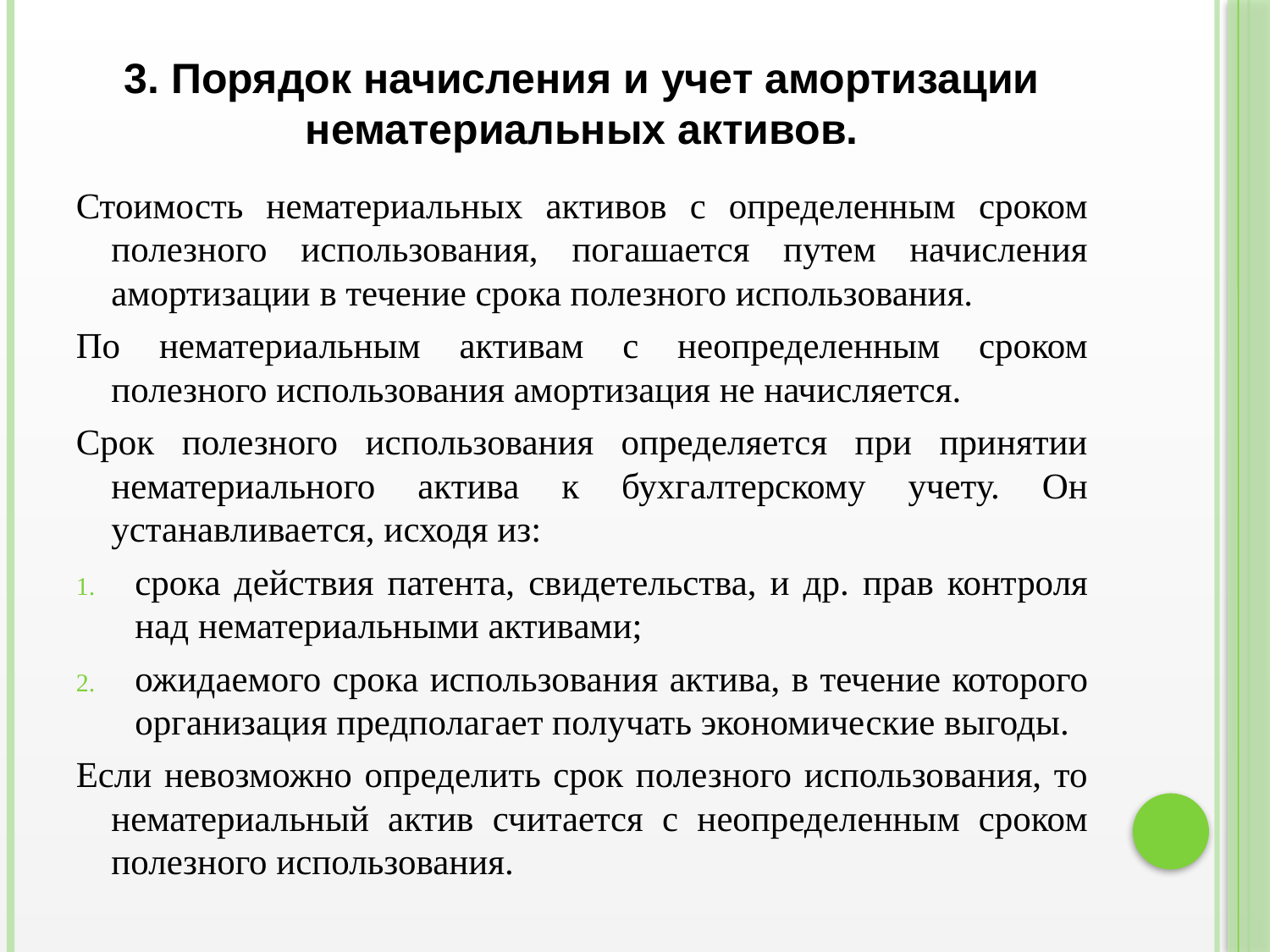

# 3. Порядок начисления и учет амортизации нематериальных активов.
Стоимость нематериальных активов с определенным сроком полезного использования, погашается путем начисления амортизации в течение срока полезного использования.
По нематериальным активам с неопределенным сроком полезного использования амортизация не начисляется.
Срок полезного использования определяется при принятии нематериального актива к бухгалтерскому учету. Он устанавливается, исходя из:
срока действия патента, свидетельства, и др. прав контроля над нематериальными активами;
ожидаемого срока использования актива, в течение которого организация предполагает получать экономические выгоды.
Если невозможно определить срок полезного использования, то нематериальный актив считается с неопределенным сроком полезного использования.